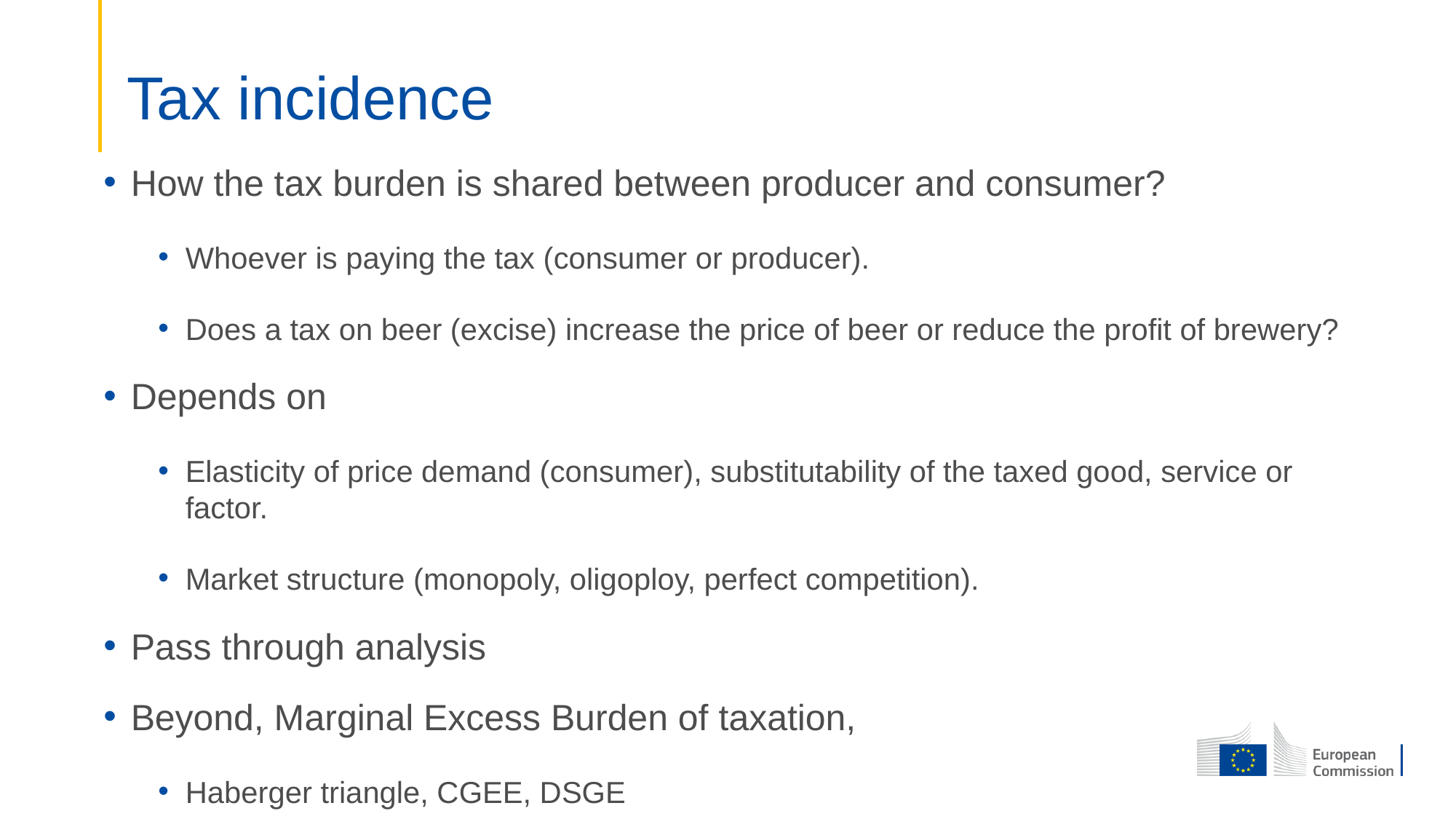

# Tax incidence
How the tax burden is shared between producer and consumer?
Whoever is paying the tax (consumer or producer).
Does a tax on beer (excise) increase the price of beer or reduce the profit of brewery?
Depends on
Elasticity of price demand (consumer), substitutability of the taxed good, service or factor.
Market structure (monopoly, oligoploy, perfect competition).
Pass through analysis
Beyond, Marginal Excess Burden of taxation,
Haberger triangle, CGEE, DSGE